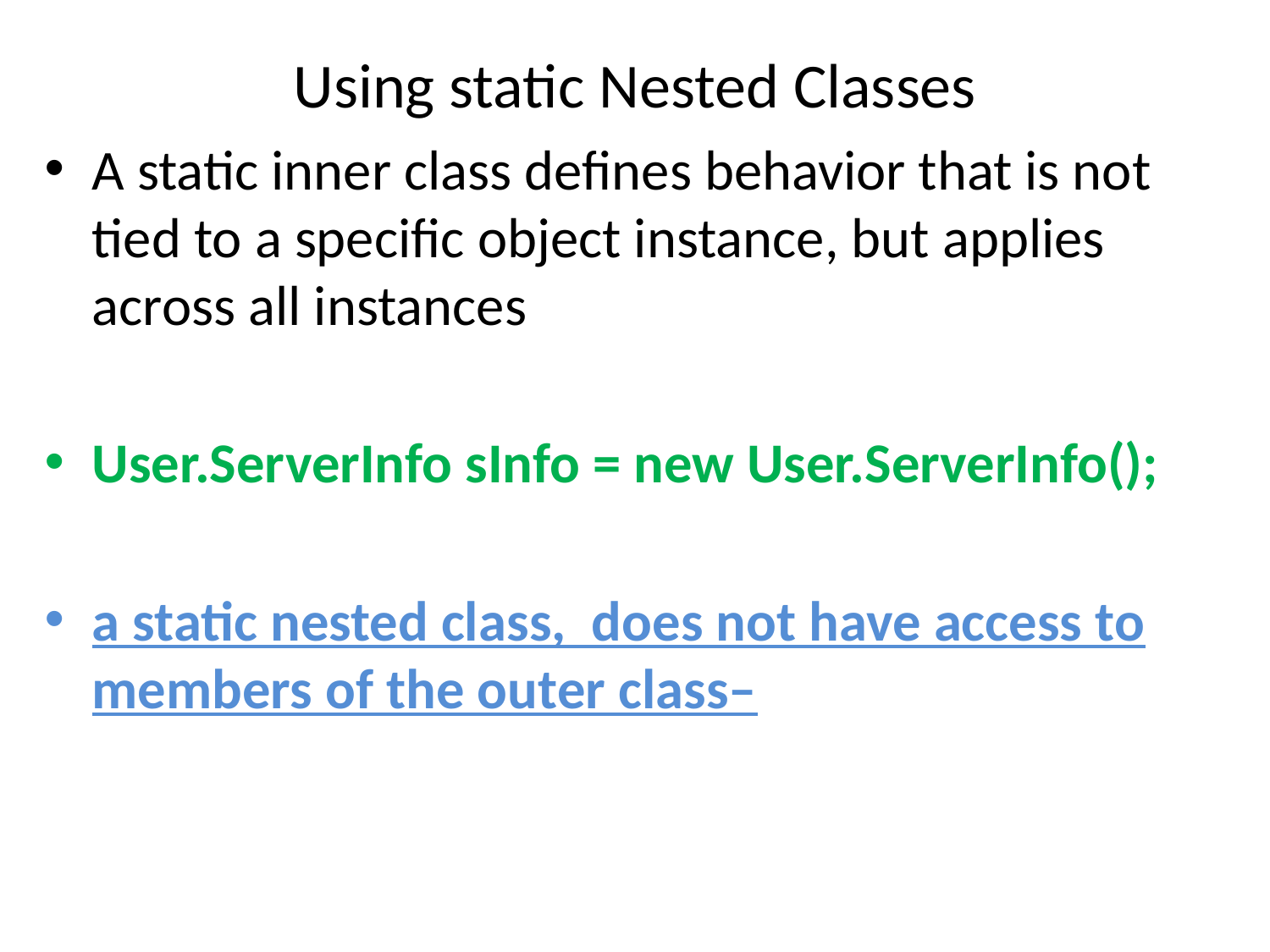

# Using static Nested Classes
A static inner class defines behavior that is not tied to a specific object instance, but applies across all instances

User.ServerInfo sInfo = new User.ServerInfo();

a static nested class,  does not have access to members of the outer class–